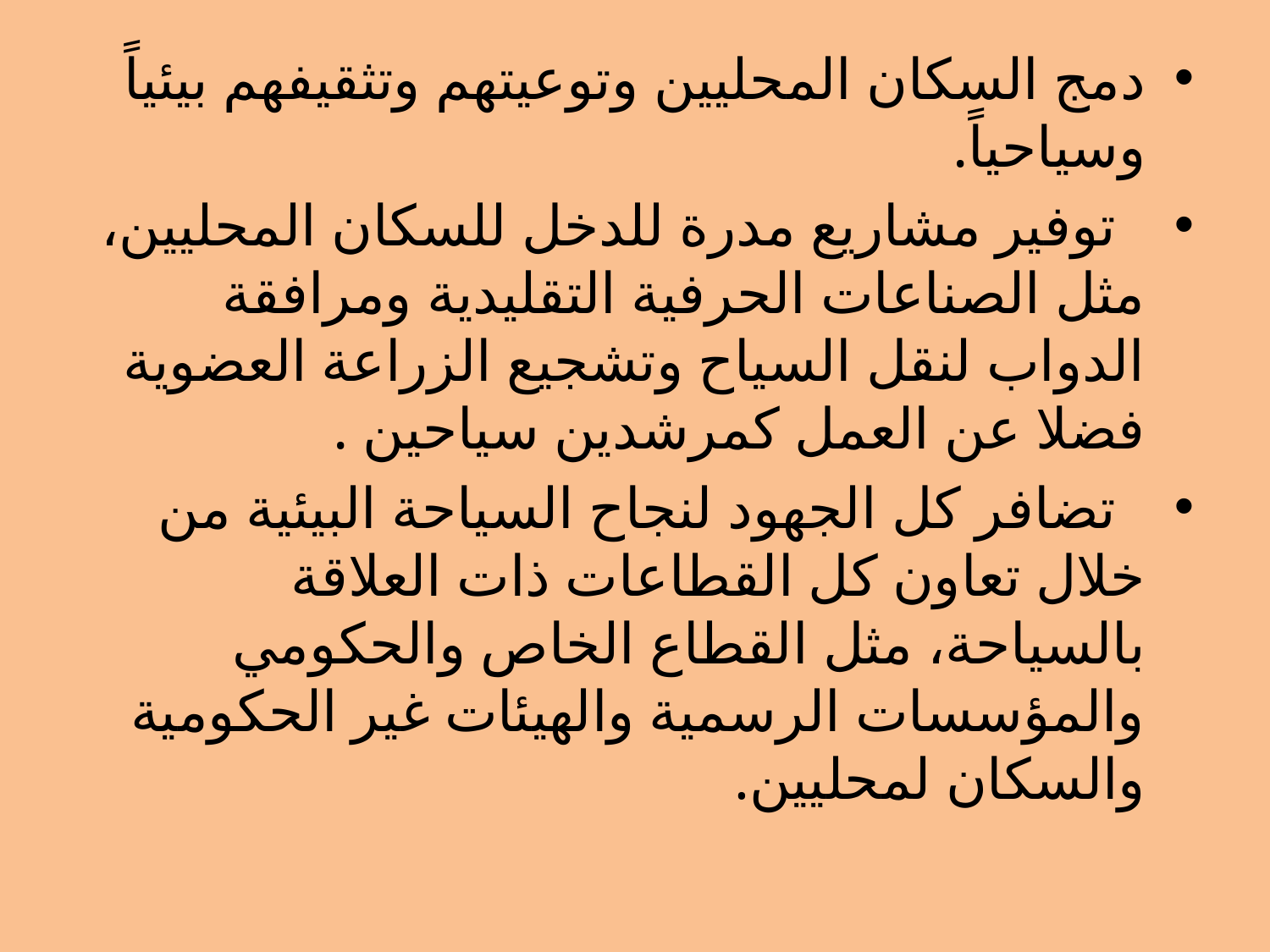

دمج السكان المحليين وتوعيتهم وتثقيفهم بيئياً وسياحياً.
  توفير مشاريع مدرة للدخل للسكان المحليين، مثل الصناعات الحرفية التقليدية ومرافقة الدواب لنقل السياح وتشجيع الزراعة العضوية فضلا عن العمل كمرشدين سياحين .
  تضافر كل الجهود لنجاح السياحة البيئية من خلال تعاون كل القطاعات ذات العلاقة بالسياحة، مثل القطاع الخاص والحكومي والمؤسسات الرسمية والهيئات غير الحكومية والسكان لمحليين.